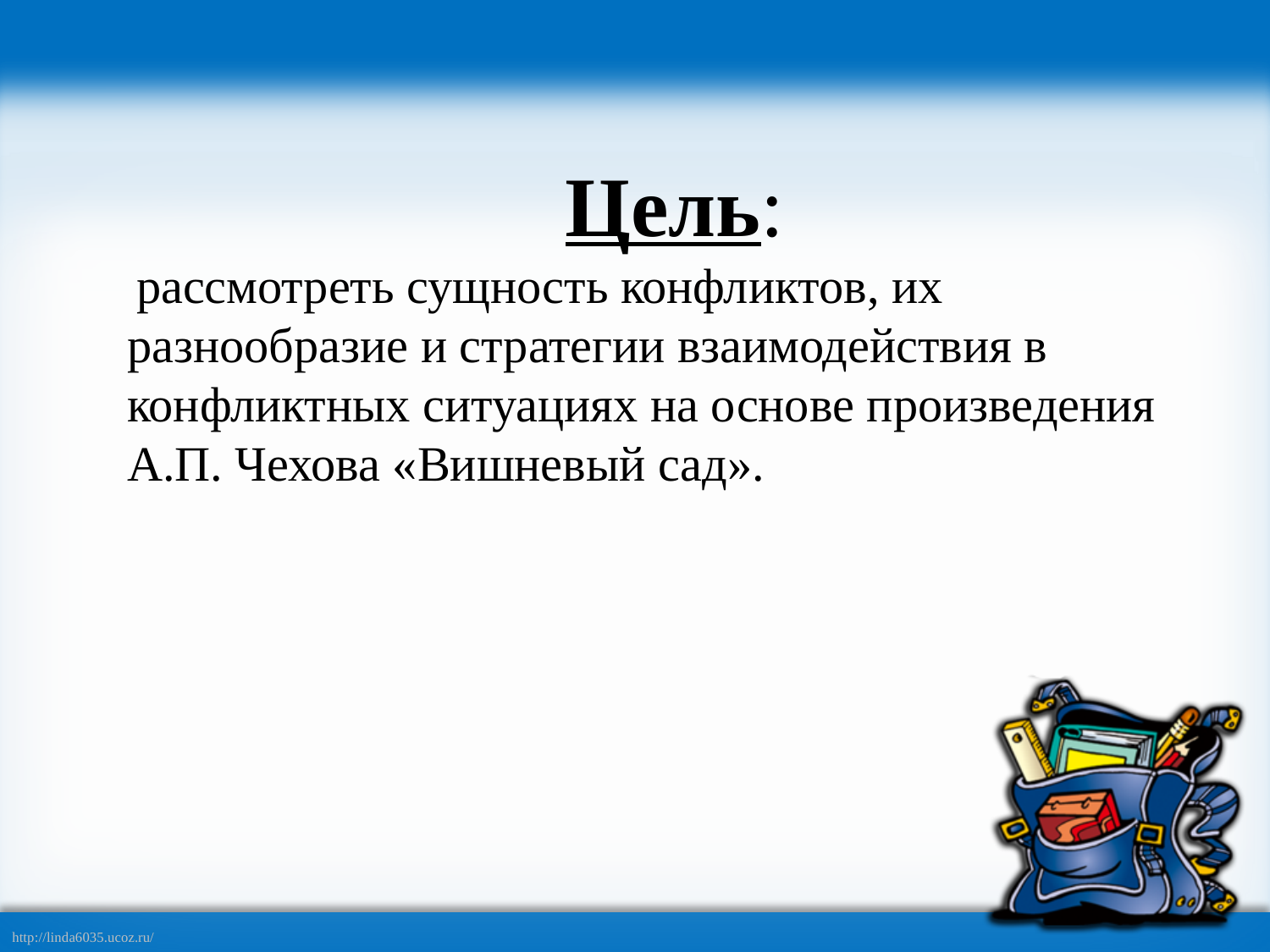

Цель:
 рассмотреть сущность конфликтов, их разнообразие и стратегии взаимодействия в конфликтных ситуациях на основе произведения А.П. Чехова «Вишневый сад».